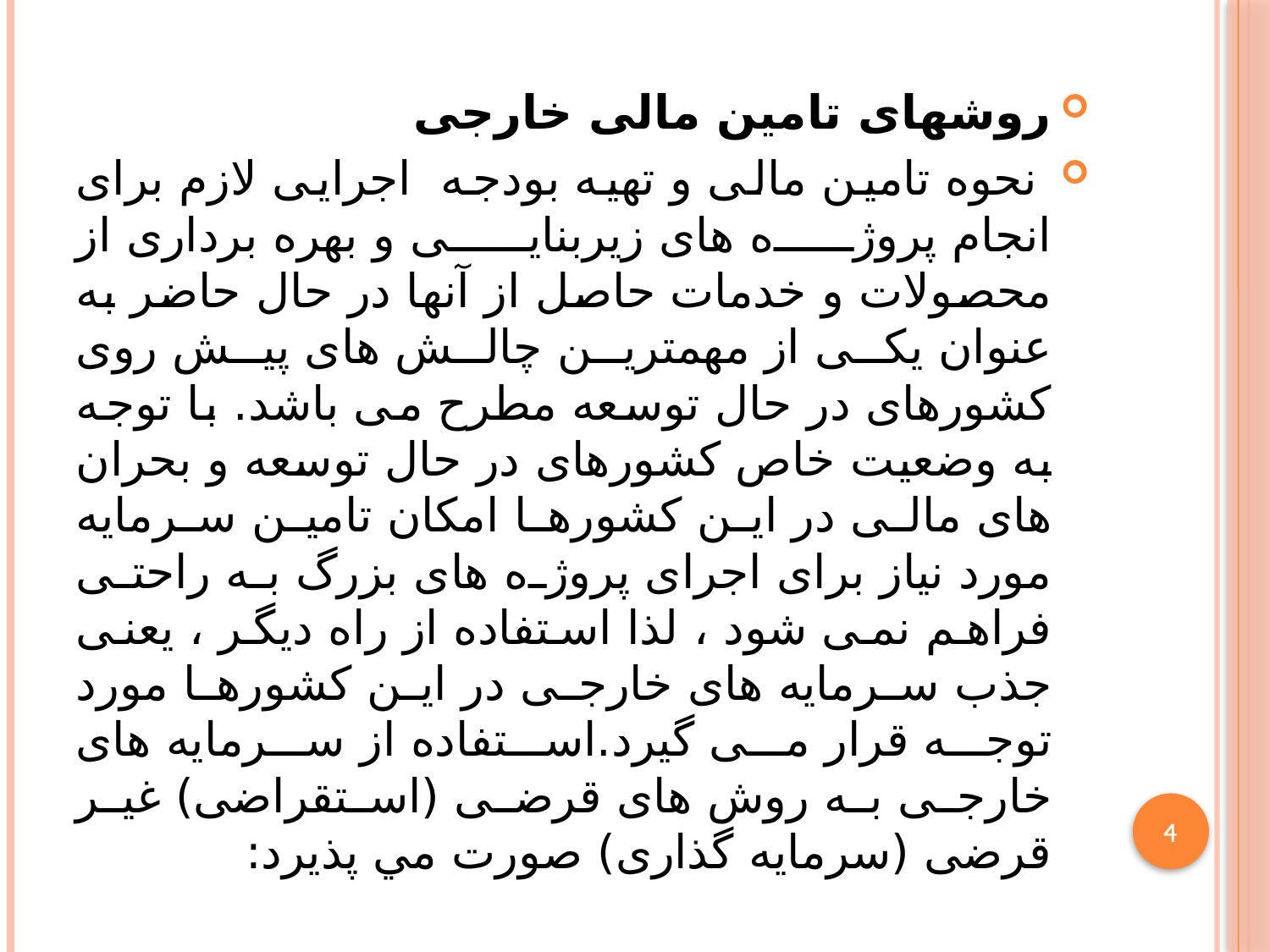

روشهای تامین مالی خارجی
 نحوه تامین مالی و تهیه بودجه  اجرایی لازم برای انجام پروژه های زیربنایی و بهره برداری از محصولات و خدمات حاصل از آنها در حال حاضر به عنوان یکی از مهمترین چالش های پیش روی کشورهای در حال توسعه مطرح می باشد. با توجه به وضعیت خاص کشورهای در حال توسعه و بحران های مالی در این کشورها امکان تامین سرمایه مورد نیاز برای اجرای پروژه های بزرگ به راحتی فراهم نمی شود ، لذا استفاده از راه دیگر ، یعنی جذب سرمایه های خارجی در این کشورها مورد توجه قرار می گیرد.استفاده از سرمایه های خارجی به روش های قرضی (استقراضی) غیر قرضی (سرمایه گذاری) صورت مي پذيرد:

4